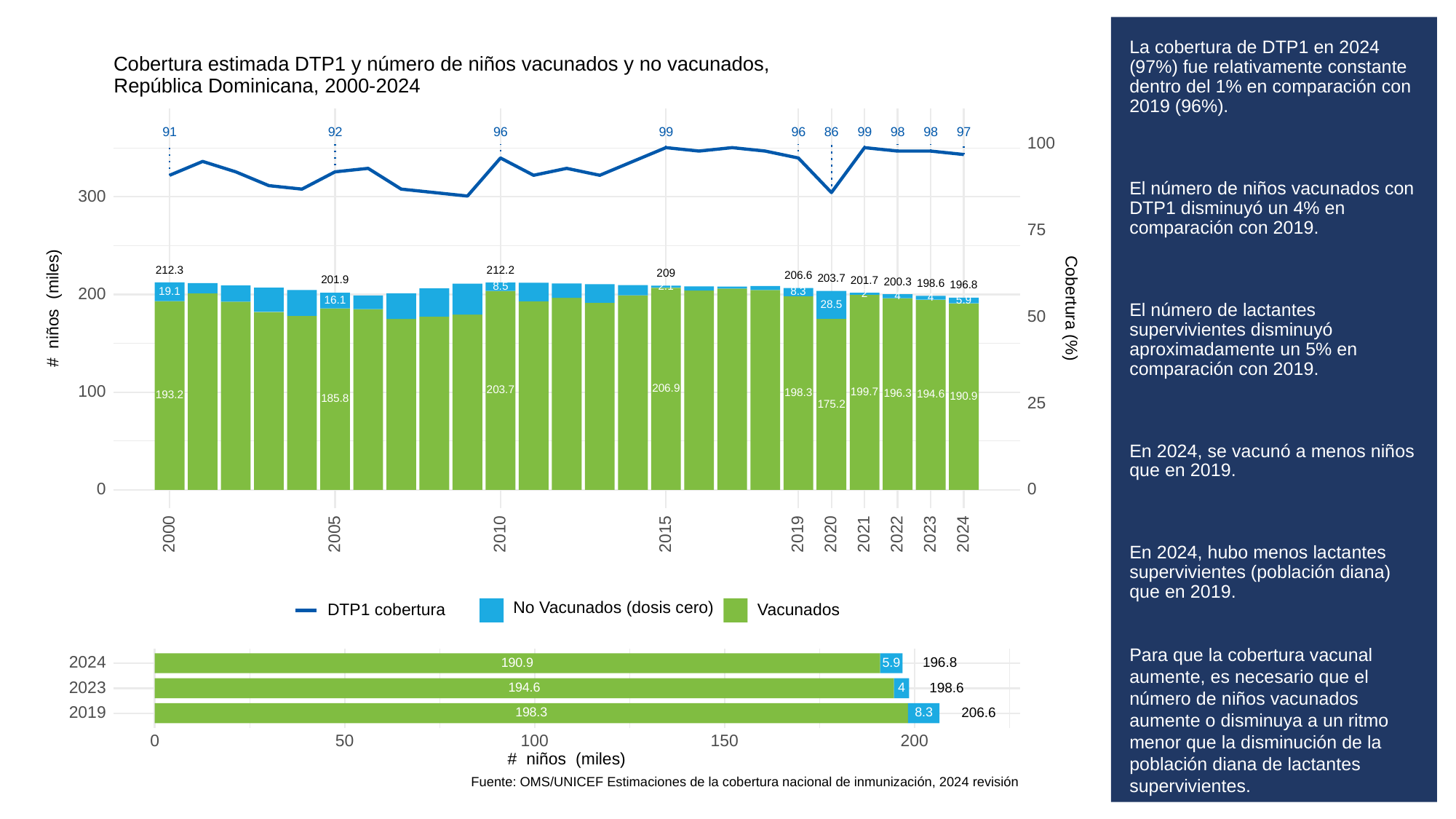

# La cobertura de DTP1 en 2024 (97%) fue relativamente constante dentro del 1% en comparación con 2019 (96%).

El número de niños vacunados con DTP1 disminuyó un 4% en comparación con 2019.

El número de lactantes supervivientes disminuyó aproximadamente un 5% en comparación con 2019.

En 2024, se vacunó a menos niños que en 2019.

En 2024, hubo menos lactantes supervivientes (población diana) que en 2019.

Para que la cobertura vacunal aumente, es necesario que el número de niños vacunados aumente o disminuya a un ritmo menor que la disminución de la población diana de lactantes supervivientes.

Cobertura estimada DTP1 y número de niños vacunados y no vacunados,
República Dominicana, 2000-2024

91
92
96
99
96
86
99
98
98
97
100

300

75

212.3
212.2
209
206.6
203.7
201.9
201.7
200.3
198.6
196.8

8.5

2.1

19.1

8.3

200

2

4

4

5.9
16.1

#  niños  (miles)
Cobertura (%)
28.5

50

206.9
100
203.7
199.7
198.3
196.3
194.6
193.2

190.9
185.8
25
175.2

0
0

2023
2000
2005
2010
2015
2019
2020
2021
2022
2024

No Vacunados (dosis cero)
DTP1 cobertura
Vacunados

2024
196.8
190.9
5.9

2023
198.6
194.6
4

2019
206.6
198.3
8.3

0
50
100
150
200
#  niños  (miles)
Fuente: OMS/UNICEF Estimaciones de la cobertura nacional de inmunización, 2024 revisión